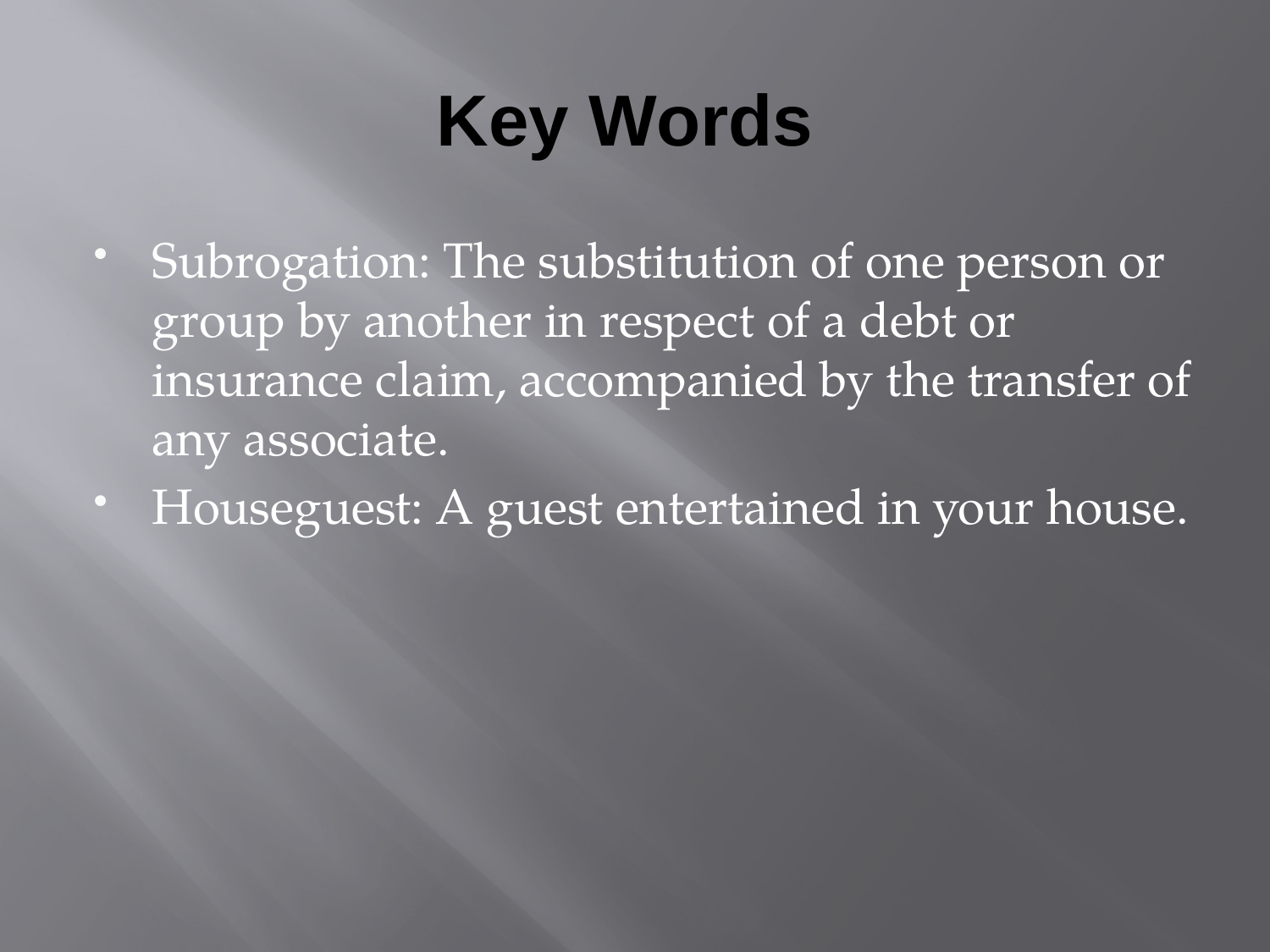

# Key Words
Subrogation: The substitution of one person or group by another in respect of a debt or insurance claim, accompanied by the transfer of any associate.
Houseguest: A guest entertained in your house.